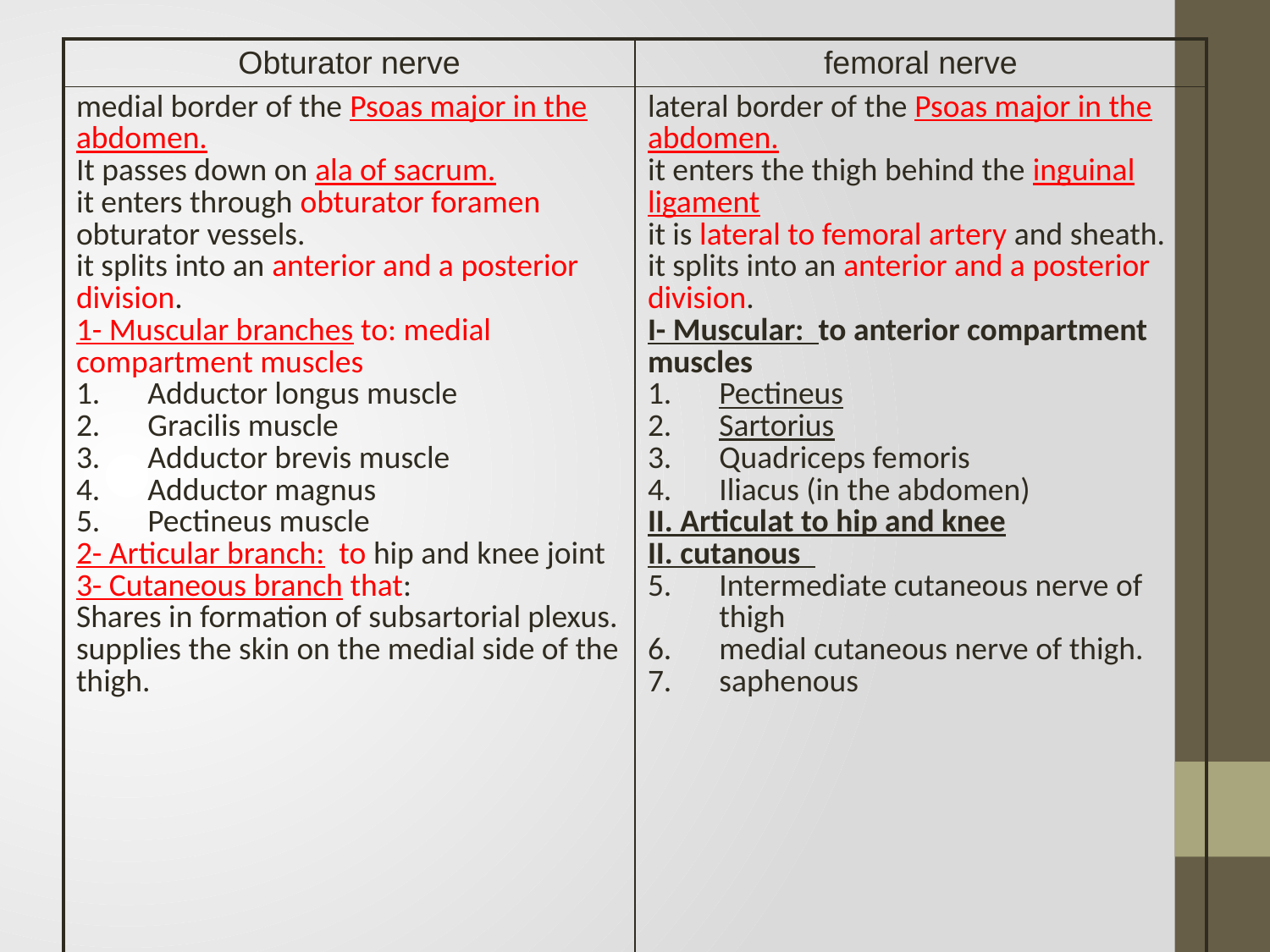

| Obturator nerve | femoral nerve |
| --- | --- |
| medial border of the Psoas major in the abdomen. It passes down on ala of sacrum. it enters through obturator foramen obturator vessels. it splits into an anterior and a posterior division. 1- Muscular branches to: medial compartment muscles Adductor longus muscle Gracilis muscle Adductor brevis muscle Adductor magnus Pectineus muscle   2- Articular branch: to hip and knee joint 3- Cutaneous branch that: Shares in formation of subsartorial plexus. supplies the skin on the medial side of the thigh. | lateral border of the Psoas major in the abdomen. it enters the thigh behind the inguinal ligament it is lateral to femoral artery and sheath. it splits into an anterior and a posterior division. I- Muscular: to anterior compartment muscles Pectineus Sartorius Quadriceps femoris Iliacus (in the abdomen) II. Articulat to hip and knee II. cutanous   Intermediate cutaneous nerve of thigh medial cutaneous nerve of thigh. saphenous |